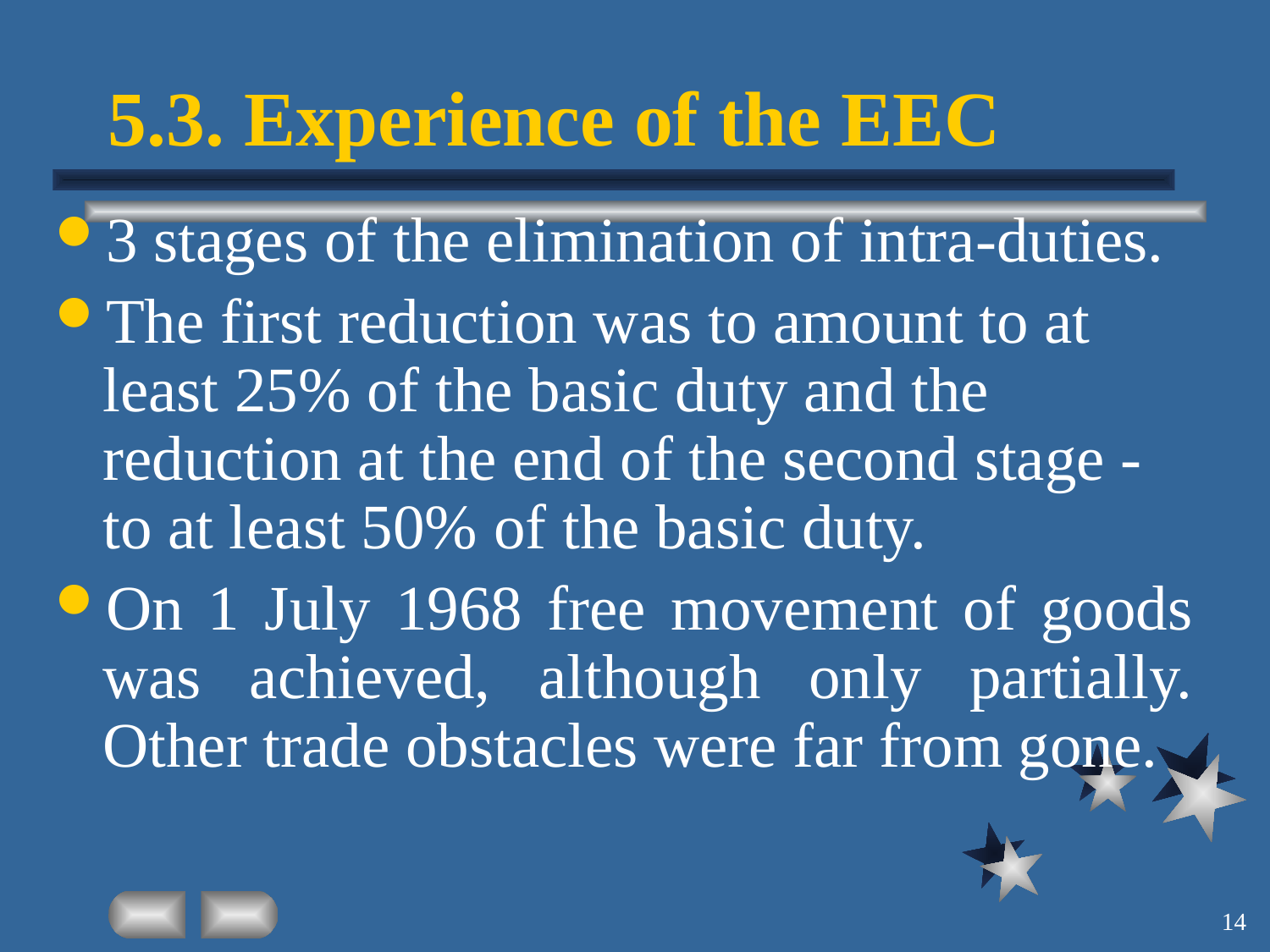

# 5.3. Experience of the EEC
3 stages of the elimination of intra-duties.
The first reduction was to amount to at least 25% of the basic duty and the reduction at the end of the second stage - to at least 50% of the basic duty.
On 1 July 1968 free movement of goods was achieved, although only partially. Other trade obstacles were far from gone.
14